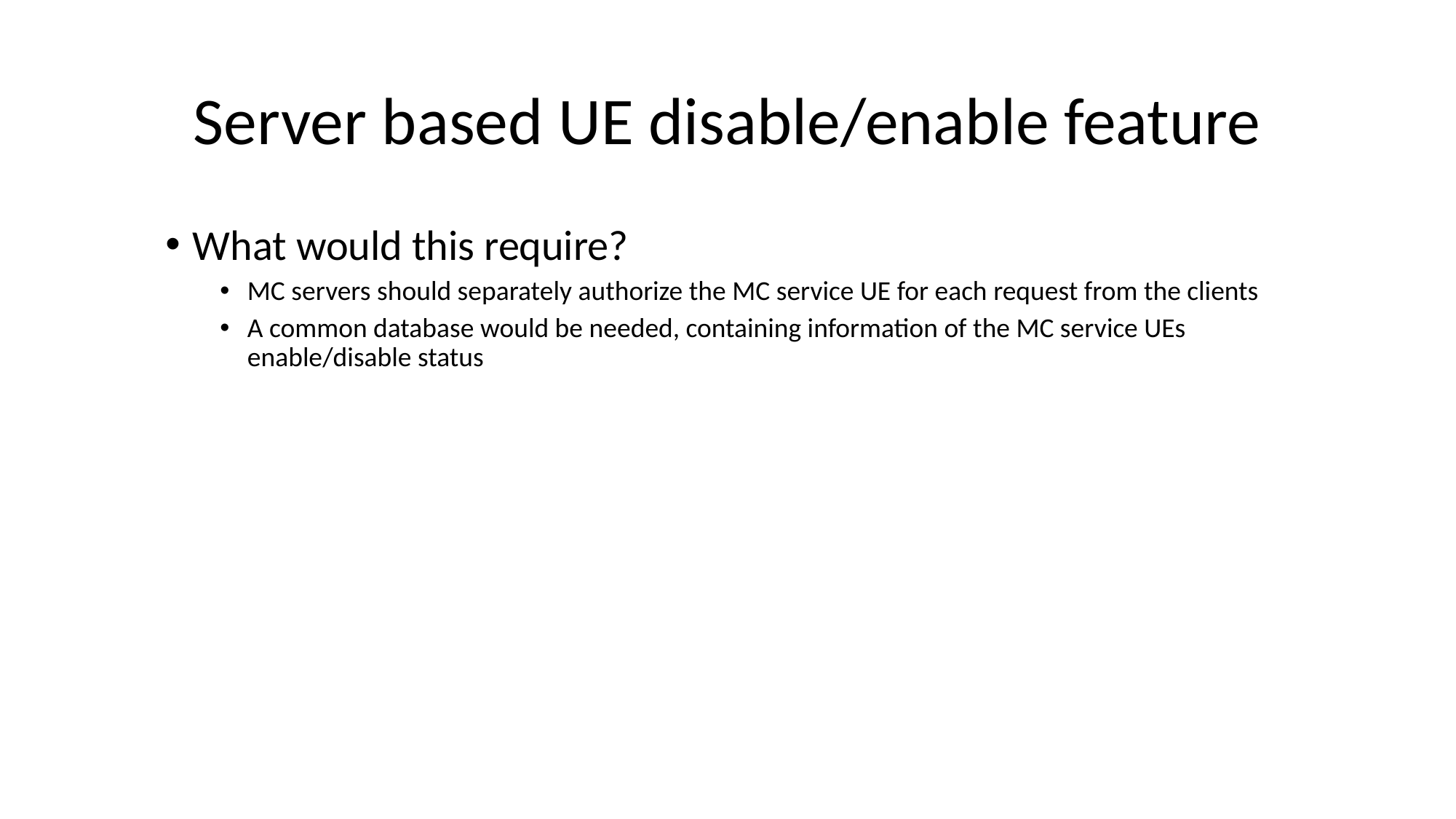

# Server based UE disable/enable feature
What would this require?
MC servers should separately authorize the MC service UE for each request from the clients
A common database would be needed, containing information of the MC service UEs enable/disable status